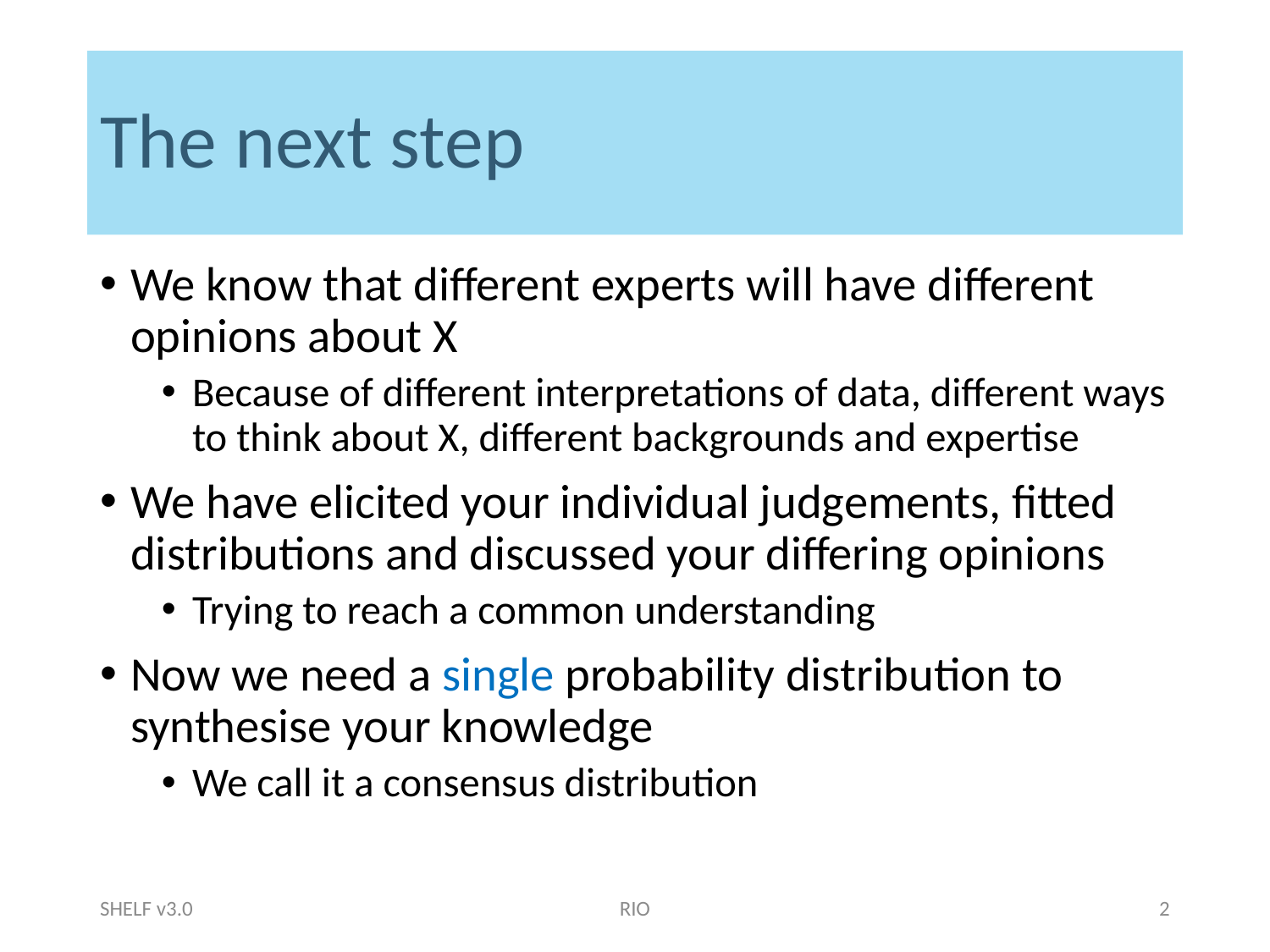

# The next step
We know that different experts will have different opinions about X
Because of different interpretations of data, different ways to think about X, different backgrounds and expertise
We have elicited your individual judgements, fitted distributions and discussed your differing opinions
Trying to reach a common understanding
Now we need a single probability distribution to synthesise your knowledge
We call it a consensus distribution
SHELF v3.0
RIO
2